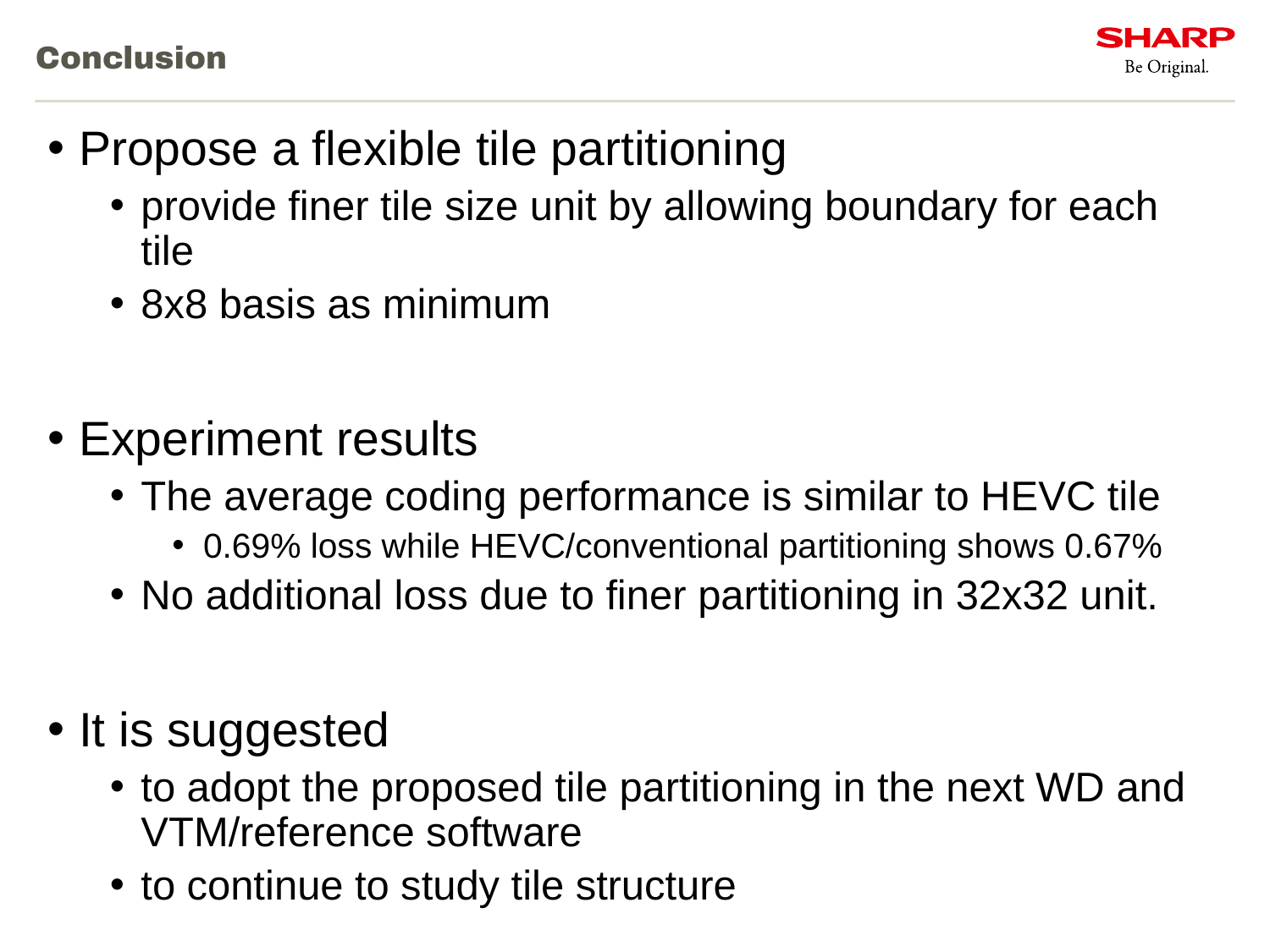

# Conclusion
Propose a flexible tile partitioning
provide finer tile size unit by allowing boundary for each tile
8x8 basis as minimum

Experiment results
The average coding performance is similar to HEVC tile
0.69% loss while HEVC/conventional partitioning shows 0.67%
No additional loss due to finer partitioning in 32x32 unit.

It is suggested
to adopt the proposed tile partitioning in the next WD and VTM/reference software
to continue to study tile structure